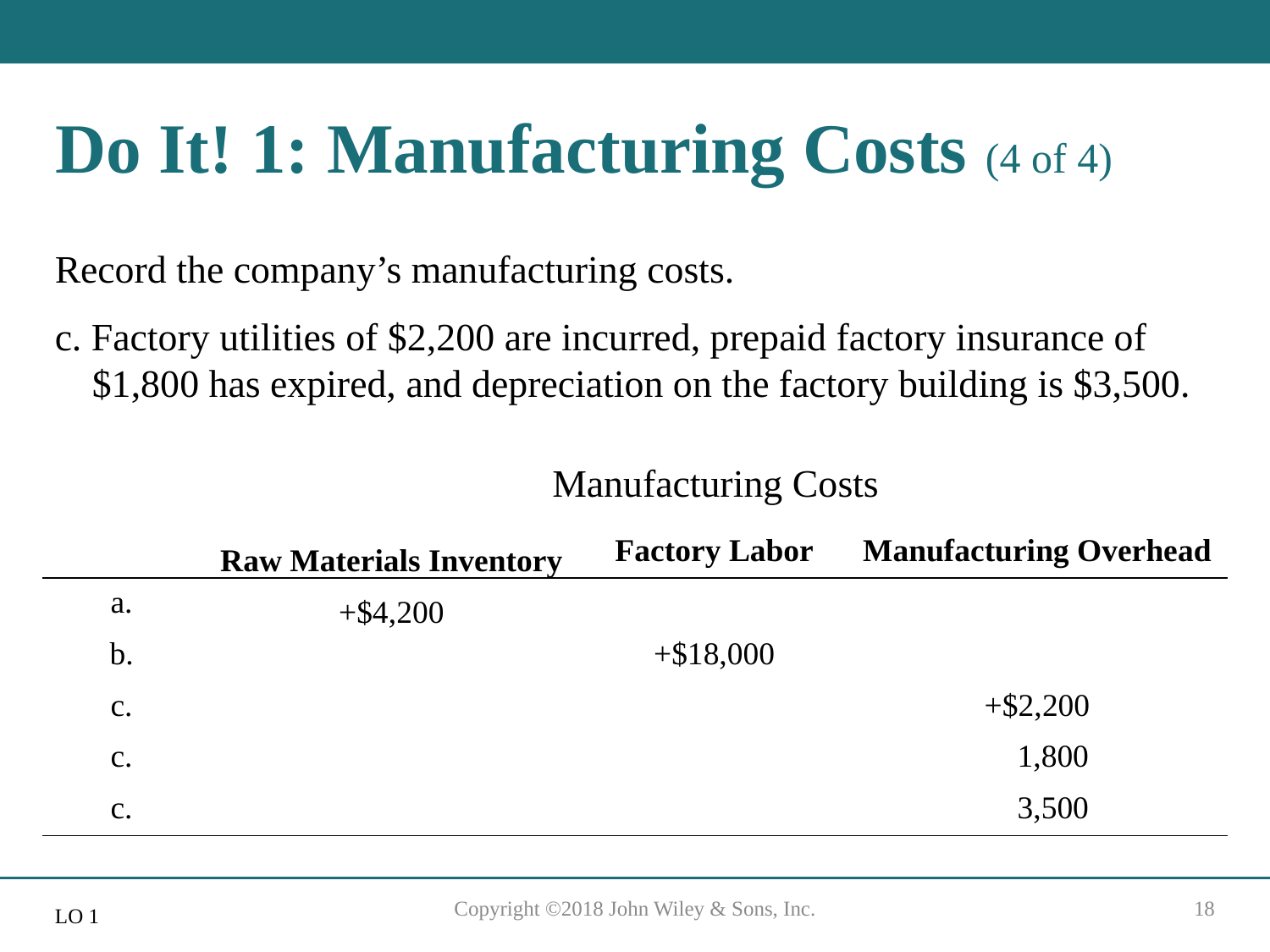

# Do It! 1: Manufacturing Costs (4 of 4)
Record the company’s manufacturing costs.
c. Factory utilities of $2,200 are incurred, prepaid factory insurance of $1,800 has expired, and depreciation on the factory building is $3,500.
Manufacturing Costs
|  | Raw Materials Inventory | Factory Labor | Manufacturing Overhead |
| --- | --- | --- | --- |
| a. | +$4,200 |  |  |
| b. |  | +$18,000 |  |
| c. |  |  | +$2,200 |
| c. |  |  | 1,800 |
| c. |  |  | 3,500 |
Copyright ©2018 John Wiley & Sons, Inc.
18
L O 1